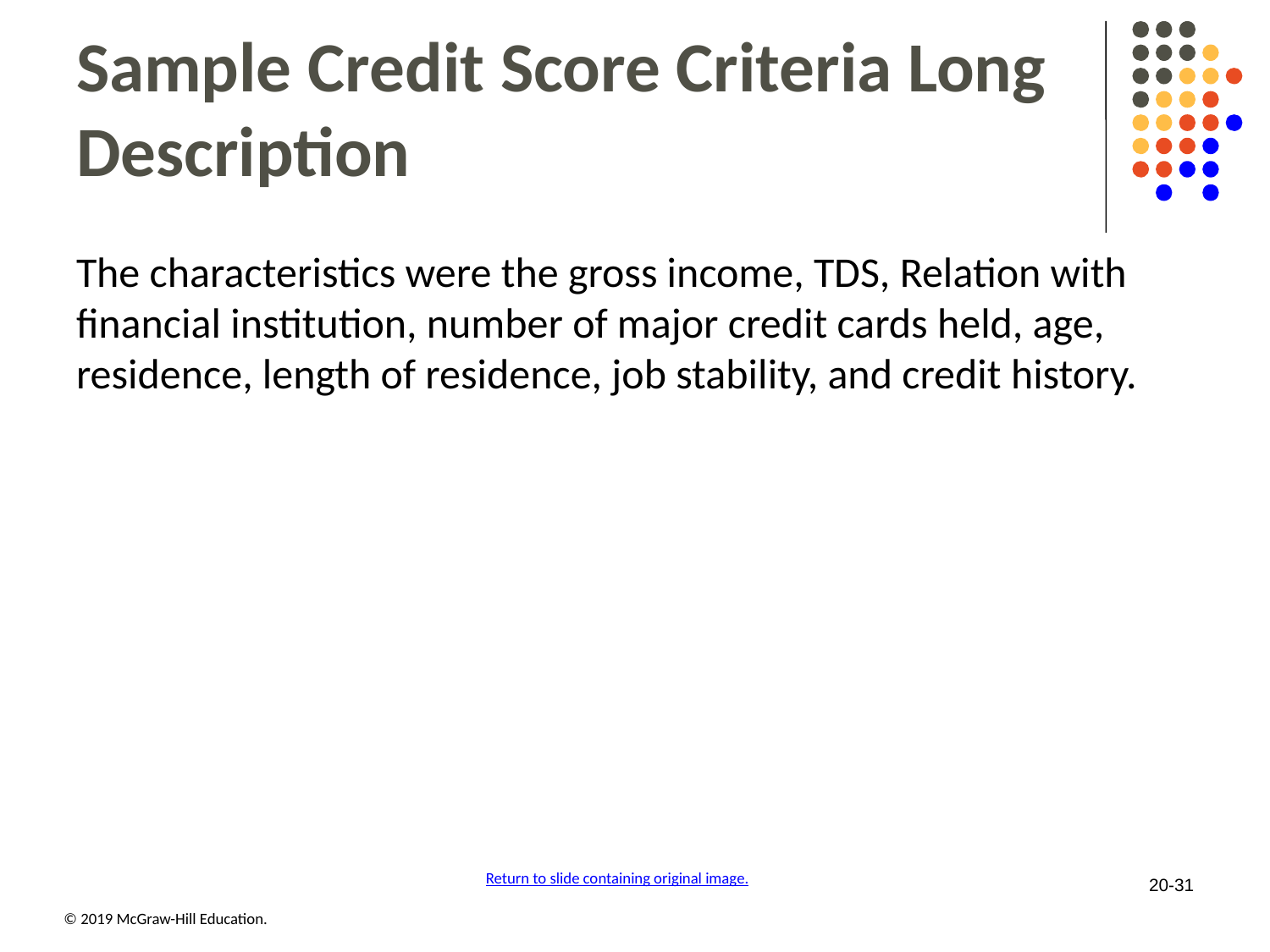

# Sample Credit Score Criteria Long Description
The characteristics were the gross income, TDS, Relation with financial institution, number of major credit cards held, age, residence, length of residence, job stability, and credit history.
Return to slide containing original image.
20-31